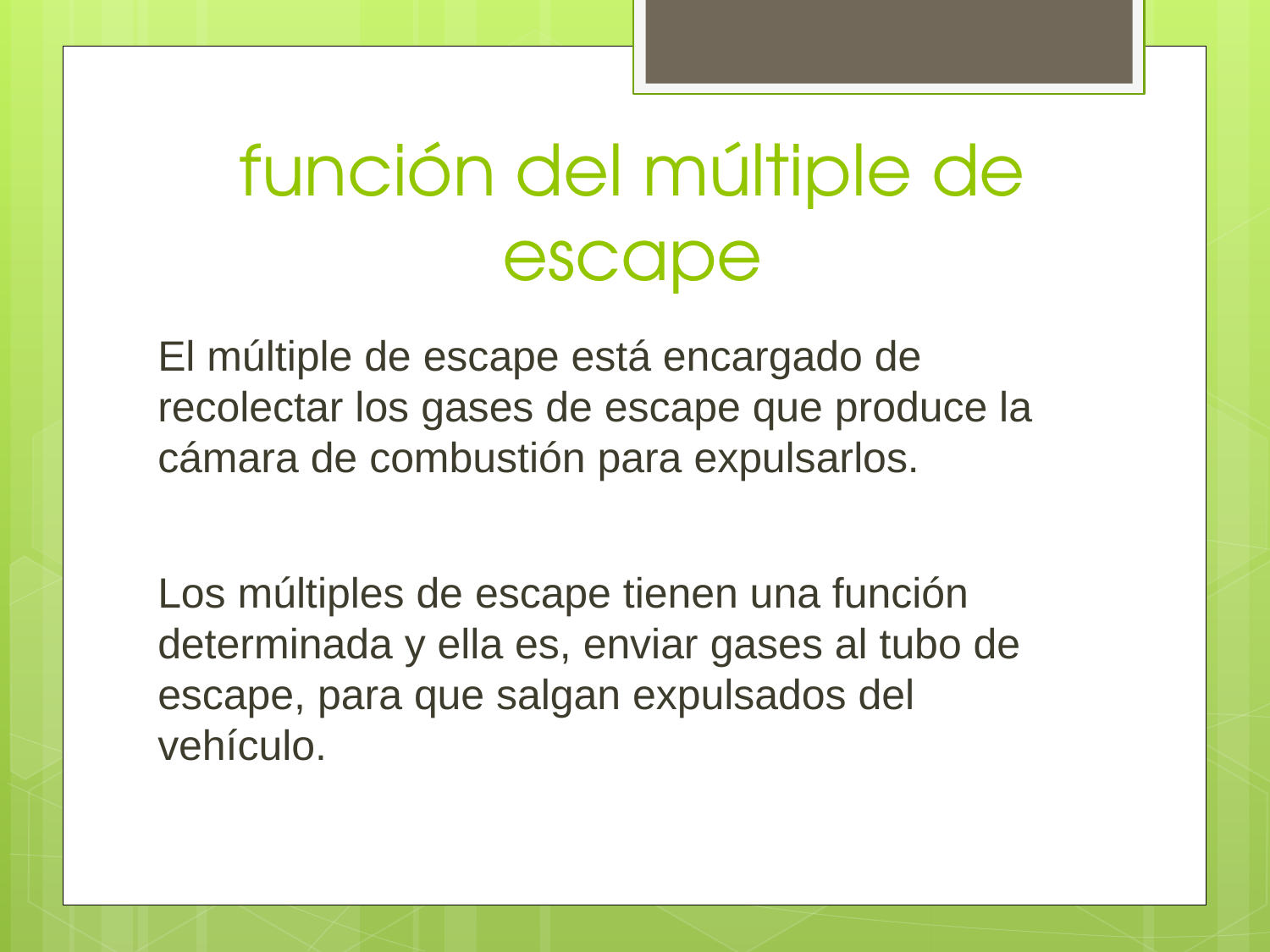

# función del múltiple de escape
El múltiple de escape está encargado de recolectar los gases de escape que produce la cámara de combustión para expulsarlos.
Los múltiples de escape tienen una función determinada y ella es, enviar gases al tubo de escape, para que salgan expulsados del vehículo.